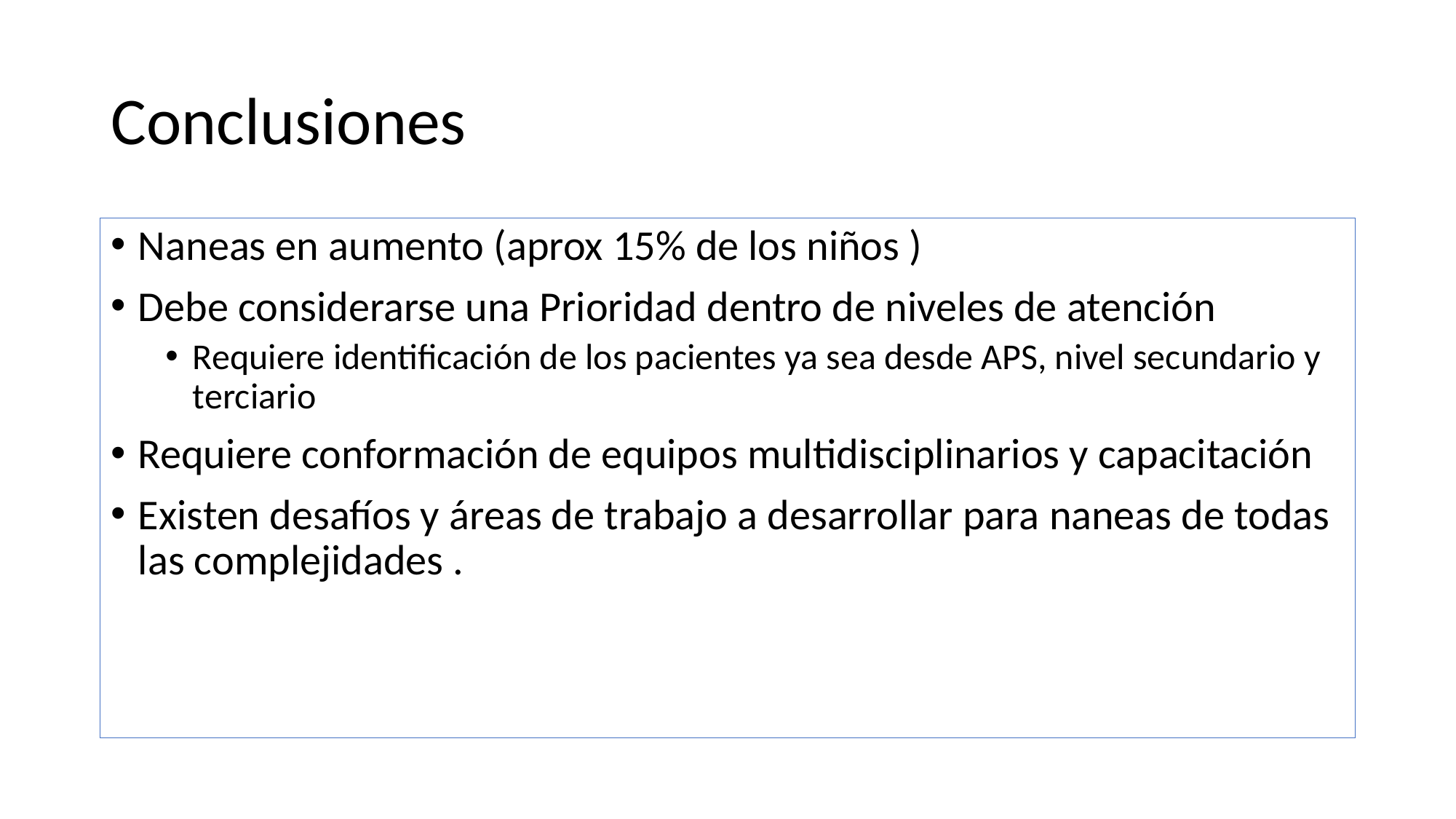

# Conclusiones
Naneas en aumento (aprox 15% de los niños )
Debe considerarse una Prioridad dentro de niveles de atención
Requiere identificación de los pacientes ya sea desde APS, nivel secundario y terciario
Requiere conformación de equipos multidisciplinarios y capacitación
Existen desafíos y áreas de trabajo a desarrollar para naneas de todas las complejidades .